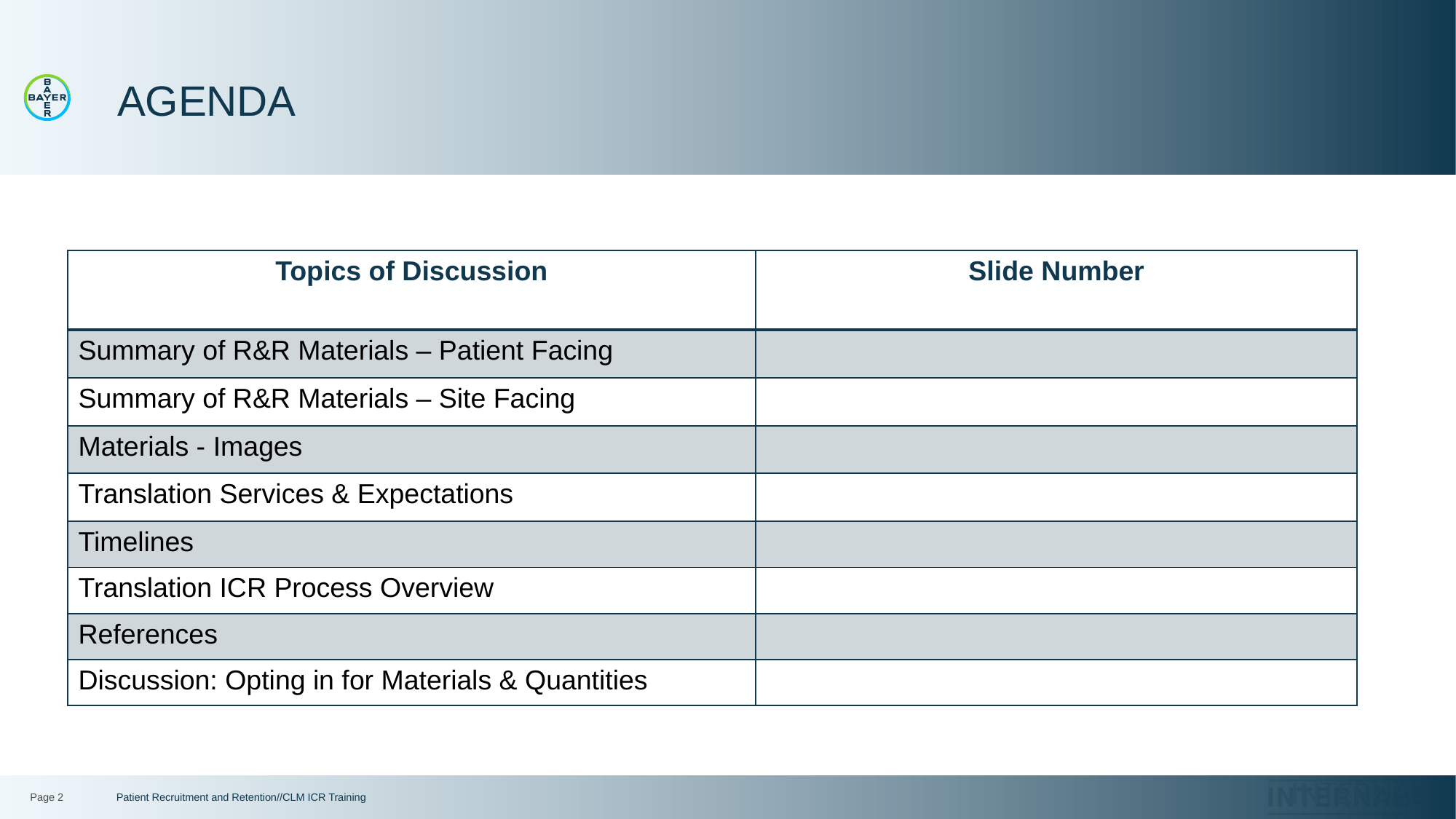

# AGENDA

| Topics of Discussion | Slide Number |
| --- | --- |
| Summary of R&R Materials – Patient Facing |  |
| Summary of R&R Materials – Site Facing |  |
| Materials - Images |  |
| Translation Services & Expectations |  |
| Timelines |  |
| Translation ICR Process Overview |  |
| References |  |
| Discussion: Opting in for Materials & Quantities |  |
Page 2
Patient Recruitment and Retention//CLM ICR Training
1/5/2022